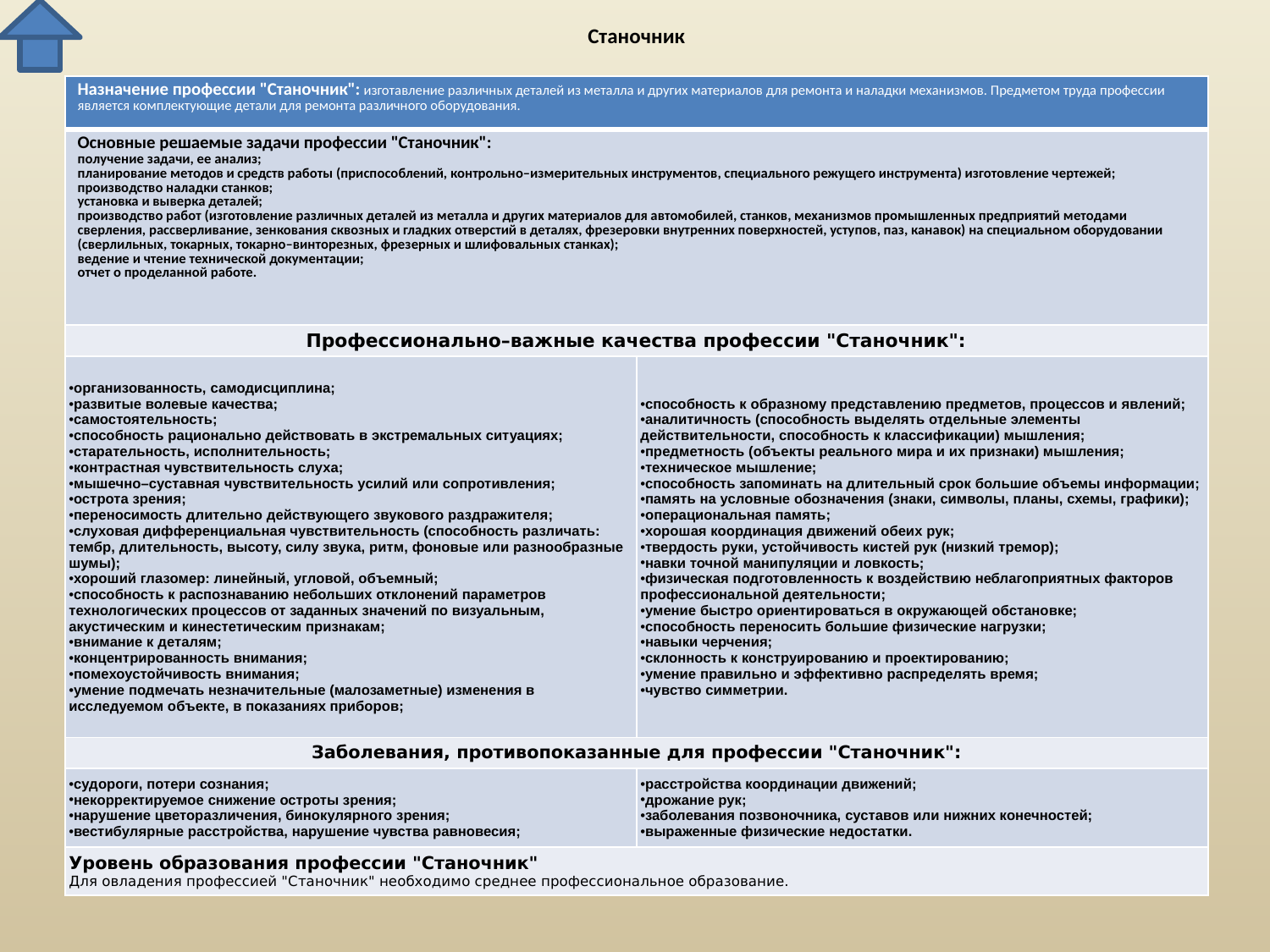

# Станочник
| Назначение профессии "Станочник": изготавление различных деталей из металла и других материалов для ремонта и наладки механизмов. Предметом труда профессии является комплектующие детали для ремонта различного оборудования. |  |
| --- | --- |
| Основные решаемые задачи профессии "Станочник": получение задачи, ее анализ; планирование методов и средств работы (приспособлений, контрольно–измерительных инструментов, специального режущего инструмента) изготовление чертежей; производство наладки станков; установка и выверка деталей; производство работ (изготовление различных деталей из металла и других материалов для автомобилей, станков, механизмов промышленных предприятий методами сверления, рассверливание, зенкования сквозных и гладких отверстий в деталях, фрезеровки внутренних поверхностей, уступов, паз, канавок) на специальном оборудовании (сверлильных, токарных, токарно–винторезных, фрезерных и шлифовальных станках); ведение и чтение технической документации; отчет о проделанной работе. |  |
| Профессионально–важные качества профессии "Станочник": |  |
| организованность, самодисциплина; развитые волевые качества; самостоятельность; способность рационально действовать в экстремальных ситуациях; старательность, исполнительность; контрастная чувствительность слуха; мышечно–суставная чувствительность усилий или сопротивления; острота зрения; переносимость длительно действующего звукового раздражителя; слуховая дифференциальная чувствительность (способность различать: тембр, длительность, высоту, силу звука, ритм, фоновые или разнообразные шумы); хороший глазомер: линейный, угловой, объемный; способность к распознаванию небольших отклонений параметров технологических процессов от заданных значений по визуальным, акустическим и кинестетическим признакам; внимание к деталям; концентрированность внимания; помехоустойчивость внимания; умение подмечать незначительные (малозаметные) изменения в исследуемом объекте, в показаниях приборов; | способность к образному представлению предметов, процессов и явлений; аналитичность (способность выделять отдельные элементы действительности, способность к классификации) мышления; предметность (объекты реального мира и их признаки) мышления; техническое мышление; способность запоминать на длительный срок большие объемы информации; память на условные обозначения (знаки, символы, планы, схемы, графики); операциональная память; хорошая координация движений обеих рук; твердость руки, устойчивость кистей рук (низкий тремор); навки точной манипуляции и ловкость; физическая подготовленность к воздействию неблагоприятных факторов профессиональной деятельности; умение быстро ориентироваться в окружающей обстановке; способность переносить большие физические нагрузки; навыки черчения; склонность к конструированию и проектированию; умение правильно и эффективно распределять время; чувство симметрии. |
| Заболевания, противопоказанные для профессии "Станочник": |  |
| судороги, потери сознания; некорректируемое снижение остроты зрения; нарушение цветоразличения, бинокулярного зрения; вестибулярные расстройства, нарушение чувства равновесия; | расстройства координации движений; дрожание рук; заболевания позвоночника, суставов или нижних конечностей; выраженные физические недостатки. |
| Уровень образования профессии "Станочник" Для овладения профессией "Станочник" необходимо среднее профессиональное образование. |  |